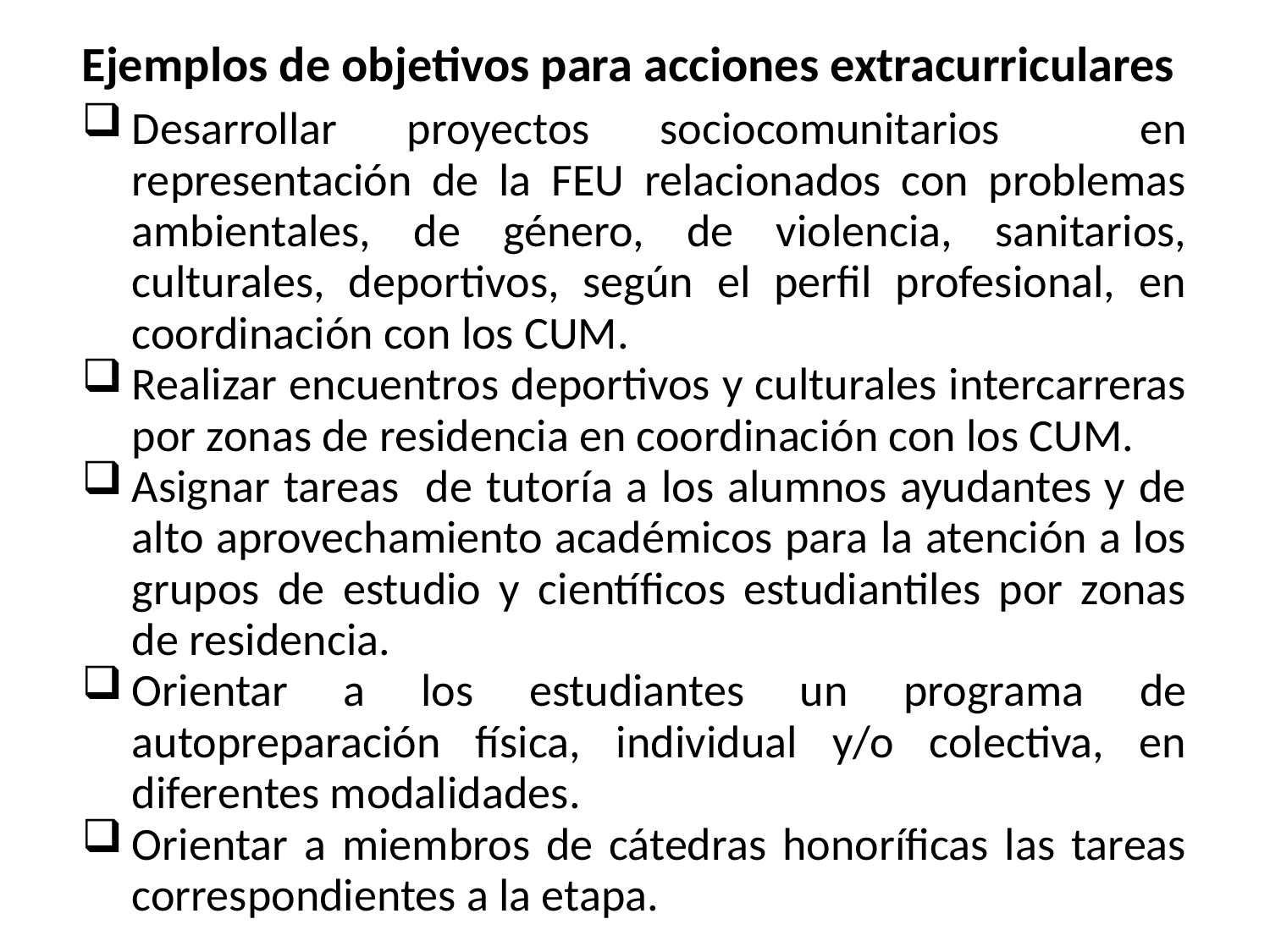

Ejemplos de objetivos para acciones extracurriculares
Desarrollar proyectos sociocomunitarios  en representación de la FEU relacionados con problemas ambientales, de género, de violencia, sanitarios, culturales, deportivos, según el perfil profesional, en coordinación con los CUM.
Realizar encuentros deportivos y culturales intercarreras por zonas de residencia en coordinación con los CUM.
Asignar tareas  de tutoría a los alumnos ayudantes y de alto aprovechamiento académicos para la atención a los grupos de estudio y científicos estudiantiles por zonas de residencia.
Orientar a los estudiantes un programa de autopreparación física, individual y/o colectiva, en diferentes modalidades.
Orientar a miembros de cátedras honoríficas las tareas correspondientes a la etapa.